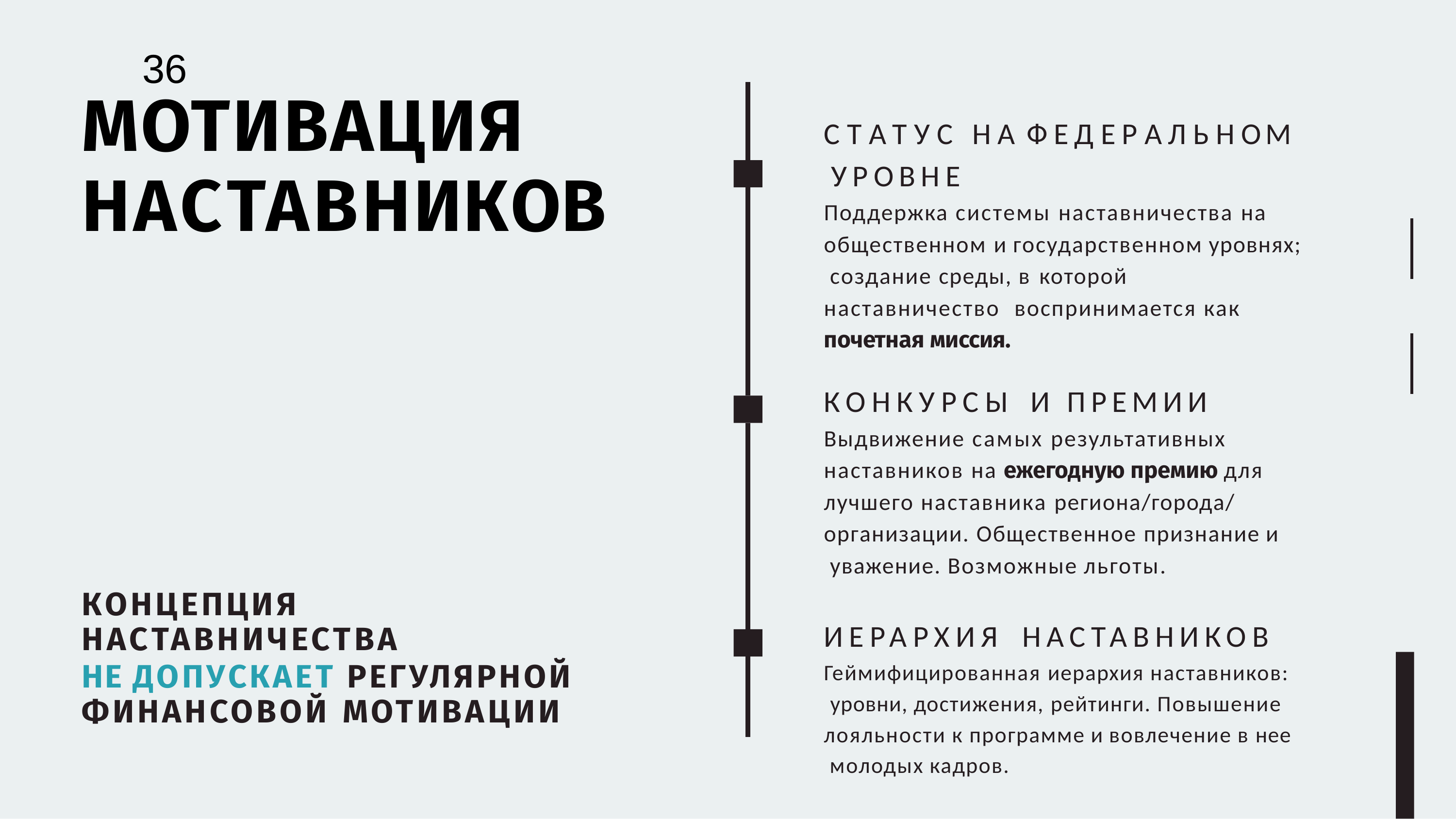

# 36
МОТИВАЦИЯ  НАСТАВНИКОВ

СТАТУС	НА ФЕДЕРАЛЬНОМ  УРОВНЕ
Поддержка системы наставничества на  общественном и государственном уровнях;  создание среды, в которой наставничество  воспринимается как почетная миссия.

КОНКУРСЫ	И	ПРЕМИИ
Выдвижение самых результативных  наставников на ежегодную премию для  лучшего наставника региона/города/  организации. Общественное признание и  уважение. Возможные льготы.

ИЕРАРХИЯ	НАСТАВНИКОВ
Геймифицированная иерархия наставников:  уровни, достижения, рейтинги. Повышение  лояльности к программе и вовлечение в нее  молодых кадров.

КОНЦЕПЦИЯ
НАСТАВНИЧЕСТВА
НЕ ДОПУСКАЕТ РЕГУЛЯРНОЙ  ФИНАНСОВОЙ МОТИВАЦИИ